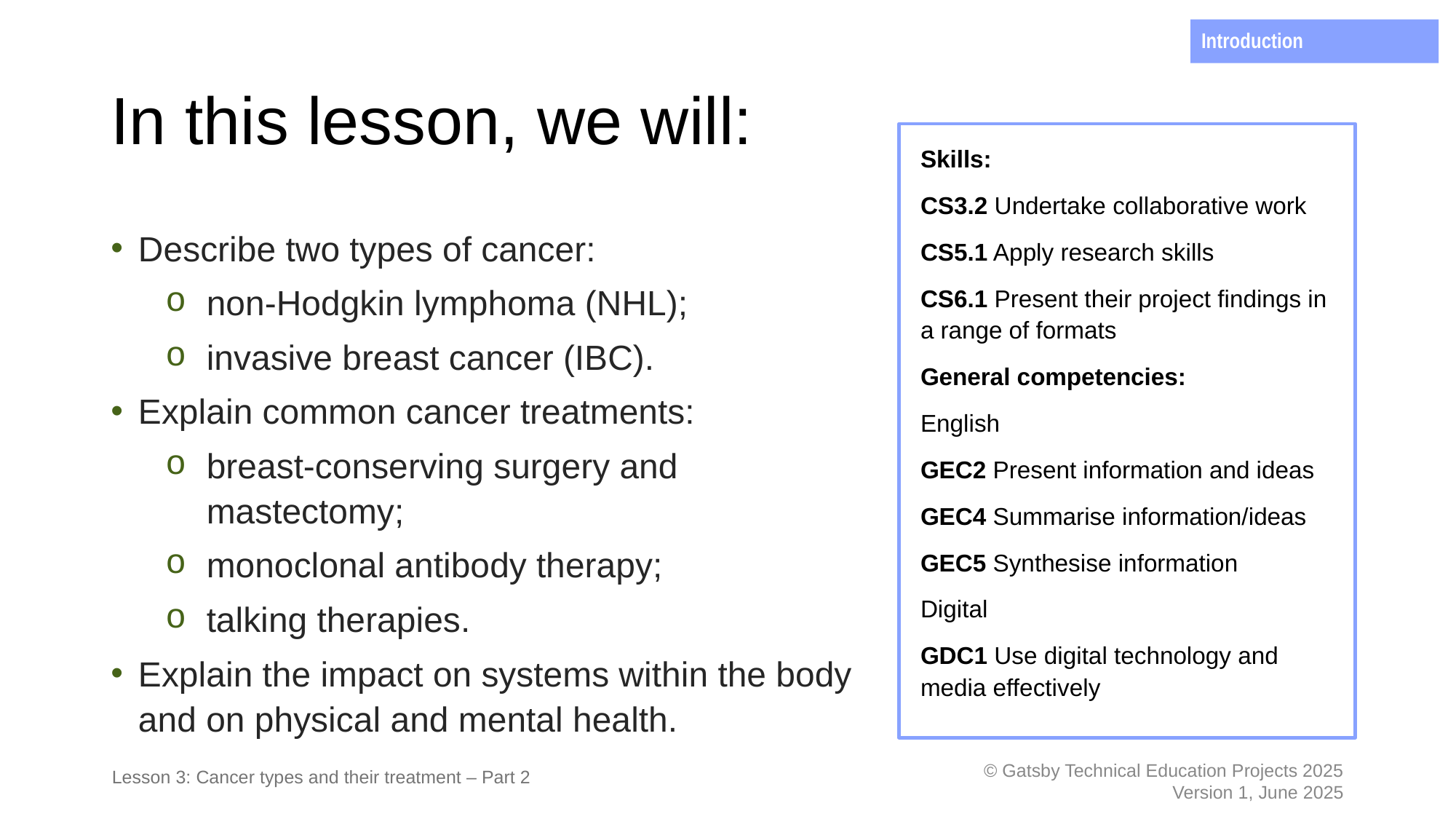

Introduction
# In this lesson, we will:
Skills:
CS3.2 Undertake collaborative work
CS5.1 Apply research skills
CS6.1 Present their project findings in a range of formats
General competencies:
English
GEC2 Present information and ideas
GEC4 Summarise information/ideas
GEC5 Synthesise information
Digital
GDC1 Use digital technology and media effectively
Describe two types of cancer:
non-Hodgkin lymphoma (NHL);
invasive breast cancer (IBC).
Explain common cancer treatments:
breast-conserving surgery and mastectomy;
monoclonal antibody therapy;
talking therapies.
Explain the impact on systems within the body and on physical and mental health.
Lesson 3: Cancer types and their treatment – Part 2